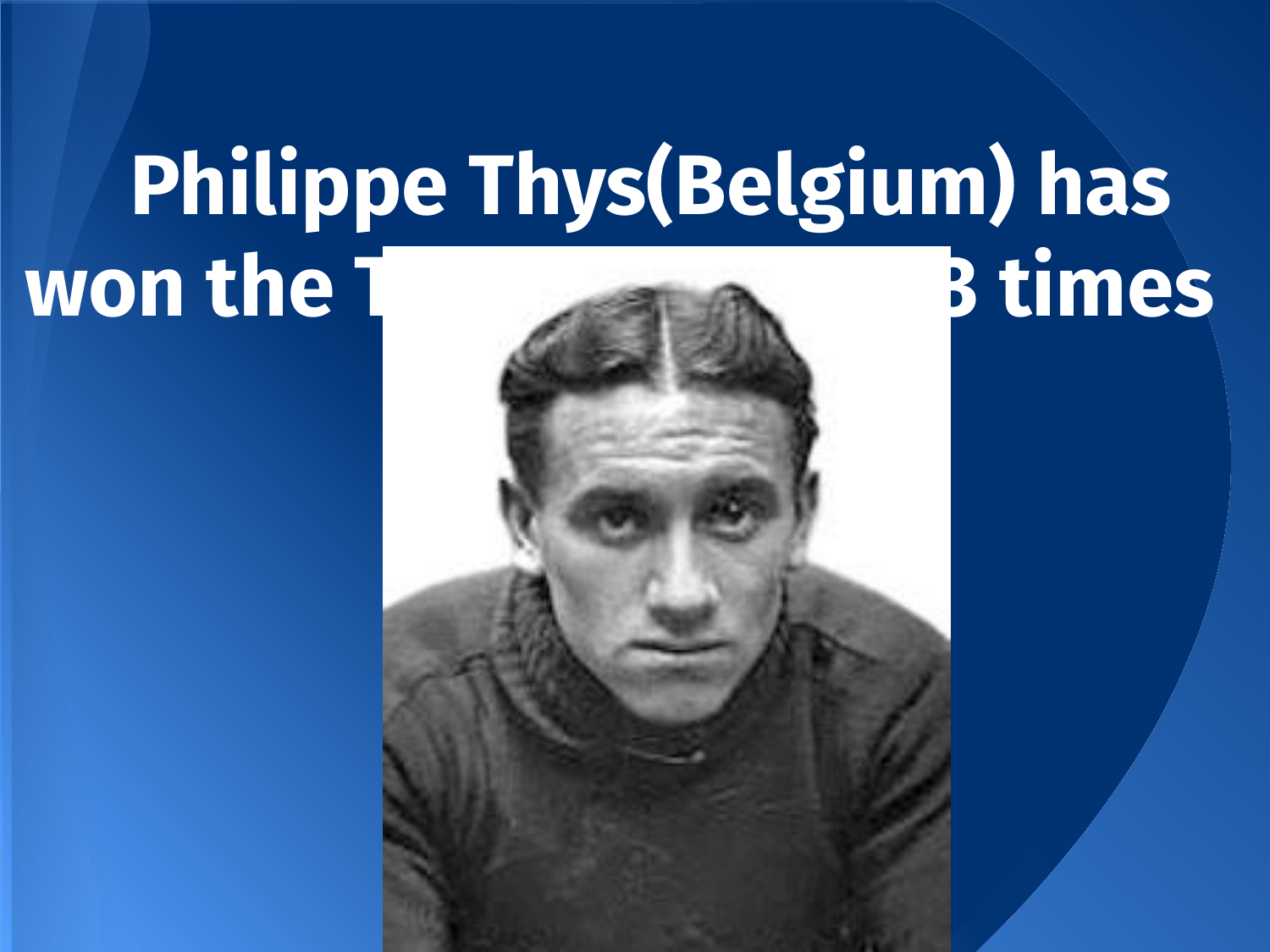

# Philippe Thys(Belgium) has won the Tour de France 3 times